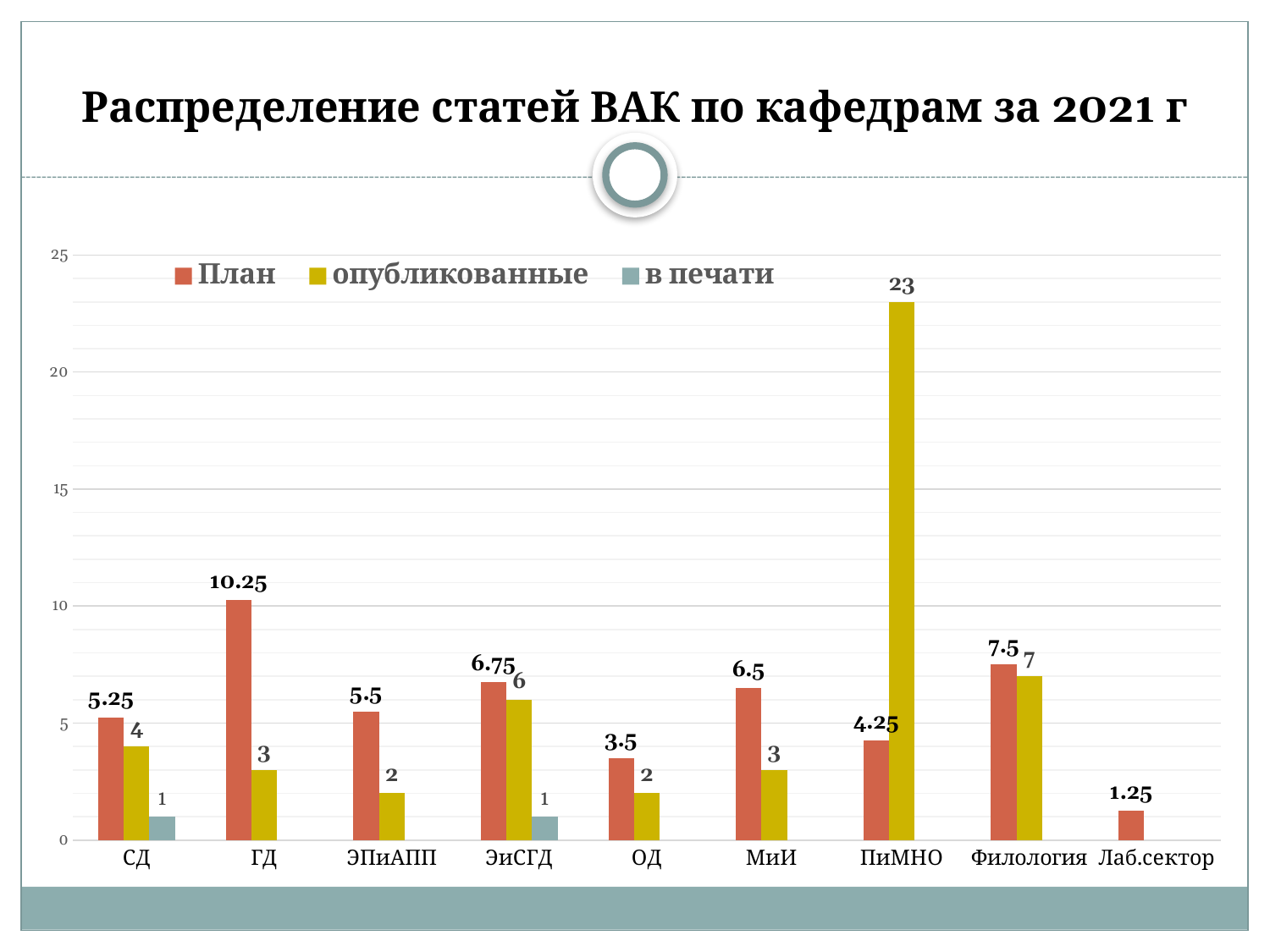

# Распределение статей ВАК по кафедрам за 2021 г

### Chart

| Category | План | опубликованные | в печати |
|---|---|---|---|
| СД | 5.25 | 4.0 | 1.0 |
| ГД | 10.25 | 3.0 | None |
| ЭПиАПП | 5.5 | 2.0 | None |
| ЭиСГД | 6.75 | 6.0 | 1.0 |
| ОД | 3.5 | 2.0 | None |
| МиИ  | 6.5 | 3.0 | None |
| ПиМНО | 4.25 | 23.0 | None |
| Филология | 7.5 | 7.0 | None |
| Лаб.сектор | 1.25 | None | None |